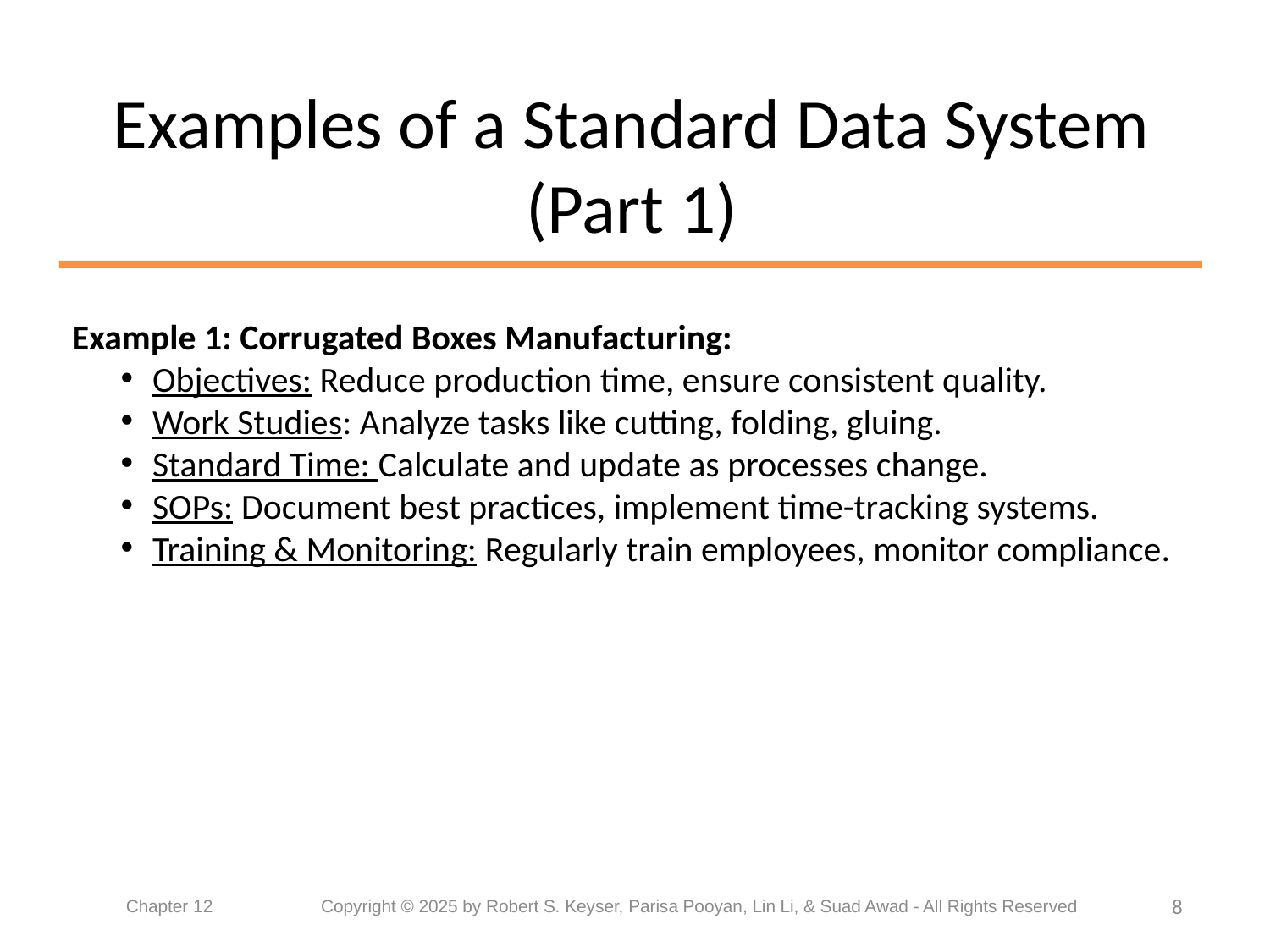

# Examples of a Standard Data System (Part 1)

Example 1: Corrugated Boxes Manufacturing:
Objectives: Reduce production time, ensure consistent quality.
Work Studies: Analyze tasks like cutting, folding, gluing.
Standard Time: Calculate and update as processes change.
SOPs: Document best practices, implement time-tracking systems.
Training & Monitoring: Regularly train employees, monitor compliance.
8
Chapter 12	              Copyright © 2025 by Robert S. Keyser, Parisa Pooyan, Lin Li, & Suad Awad - All Rights Reserved